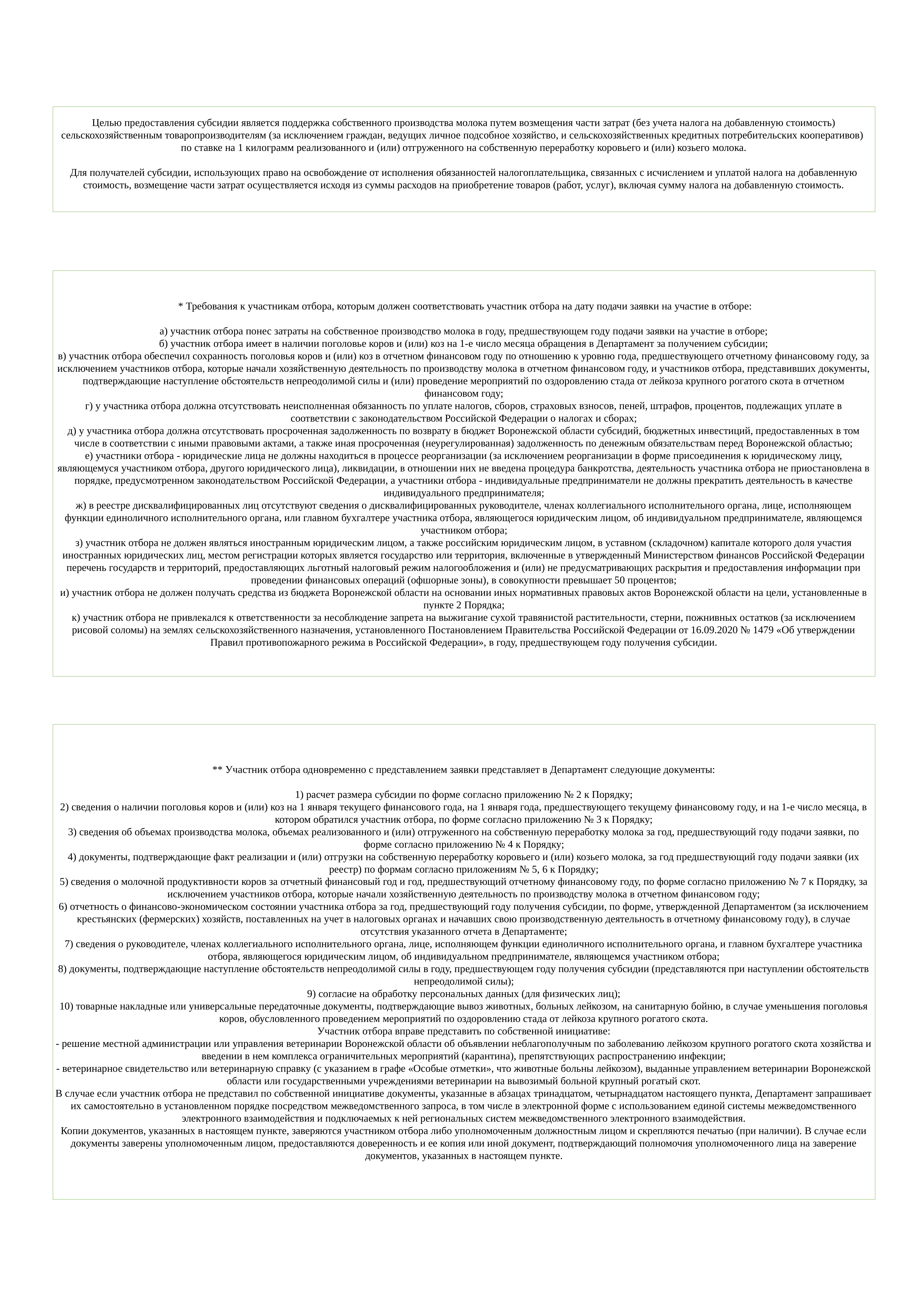

Целью предоставления субсидии является поддержка собственного производства молока путем возмещения части затрат (без учета налога на добавленную стоимость) сельскохозяйственным товаропроизводителям (за исключением граждан, ведущих личное подсобное хозяйство, и сельскохозяйственных кредитных потребительских кооперативов)
по ставке на 1 килограмм реализованного и (или) отгруженного на собственную переработку коровьего и (или) козьего молока.

Для получателей субсидии, использующих право на освобождение от исполнения обязанностей налогоплательщика, связанных с исчислением и уплатой налога на добавленную стоимость, возмещение части затрат осуществляется исходя из суммы расходов на приобретение товаров (работ, услуг), включая сумму налога на добавленную стоимость.

 * Требования к участникам отбора, которым должен соответствовать участник отбора на дату подачи заявки на участие в отборе:

а) участник отбора понес затраты на собственное производство молока в году, предшествующем году подачи заявки на участие в отборе;
б) участник отбора имеет в наличии поголовье коров и (или) коз на 1-е число месяца обращения в Департамент за получением субсидии;
в) участник отбора обеспечил сохранность поголовья коров и (или) коз в отчетном финансовом году по отношению к уровню года, предшествующего отчетному финансовому году, за исключением участников отбора, которые начали хозяйственную деятельность по производству молока в отчетном финансовом году, и участников отбора, представивших документы, подтверждающие наступление обстоятельств непреодолимой силы и (или) проведение мероприятий по оздоровлению стада от лейкоза крупного рогатого скота в отчетном финансовом году;
г) у участника отбора должна отсутствовать неисполненная обязанность по уплате налогов, сборов, страховых взносов, пеней, штрафов, процентов, подлежащих уплате в соответствии с законодательством Российской Федерации о налогах и сборах;
д) у участника отбора должна отсутствовать просроченная задолженность по возврату в бюджет Воронежской области субсидий, бюджетных инвестиций, предоставленных в том числе в соответствии с иными правовыми актами, а также иная просроченная (неурегулированная) задолженность по денежным обязательствам перед Воронежской областью;
е) участники отбора - юридические лица не должны находиться в процессе реорганизации (за исключением реорганизации в форме присоединения к юридическому лицу, являющемуся участником отбора, другого юридического лица), ликвидации, в отношении них не введена процедура банкротства, деятельность участника отбора не приостановлена в порядке, предусмотренном законодательством Российской Федерации, а участники отбора - индивидуальные предприниматели не должны прекратить деятельность в качестве индивидуального предпринимателя;
ж) в реестре дисквалифицированных лиц отсутствуют сведения о дисквалифицированных руководителе, членах коллегиального исполнительного органа, лице, исполняющем функции единоличного исполнительного органа, или главном бухгалтере участника отбора, являющегося юридическим лицом, об индивидуальном предпринимателе, являющемся участником отбора;
з) участник отбора не должен являться иностранным юридическим лицом, а также российским юридическим лицом, в уставном (складочном) капитале которого доля участия иностранных юридических лиц, местом регистрации которых является государство или территория, включенные в утвержденный Министерством финансов Российской Федерации перечень государств и территорий, предоставляющих льготный налоговый режим налогообложения и (или) не предусматривающих раскрытия и предоставления информации при проведении финансовых операций (офшорные зоны), в совокупности превышает 50 процентов;
и) участник отбора не должен получать средства из бюджета Воронежской области на основании иных нормативных правовых актов Воронежской области на цели, установленные в пункте 2 Порядка;
к) участник отбора не привлекался к ответственности за несоблюдение запрета на выжигание сухой травянистой растительности, стерни, пожнивных остатков (за исключением рисовой соломы) на землях сельскохозяйственного назначения, установленного Постановлением Правительства Российской Федерации от 16.09.2020 № 1479 «Об утверждении Правил противопожарного режима в Российской Федерации», в году, предшествующем году получения субсидии.
** Участник отбора одновременно с представлением заявки представляет в Департамент следующие документы:

1) расчет размера субсидии по форме согласно приложению № 2 к Порядку;
2) сведения о наличии поголовья коров и (или) коз на 1 января текущего финансового года, на 1 января года, предшествующего текущему финансовому году, и на 1-е число месяца, в котором обратился участник отбора, по форме согласно приложению № 3 к Порядку;
3) сведения об объемах производства молока, объемах реализованного и (или) отгруженного на собственную переработку молока за год, предшествующий году подачи заявки, по форме согласно приложению № 4 к Порядку;
4) документы, подтверждающие факт реализации и (или) отгрузки на собственную переработку коровьего и (или) козьего молока, за год предшествующий году подачи заявки (их реестр) по формам согласно приложениям № 5, 6 к Порядку;
5) сведения о молочной продуктивности коров за отчетный финансовый год и год, предшествующий отчетному финансовому году, по форме согласно приложению № 7 к Порядку, за исключением участников отбора, которые начали хозяйственную деятельность по производству молока в отчетном финансовом году;
6) отчетность о финансово-экономическом состоянии участника отбора за год, предшествующий году получения субсидии, по форме, утвержденной Департаментом (за исключением крестьянских (фермерских) хозяйств, поставленных на учет в налоговых органах и начавших свою производственную деятельность в отчетному финансовому году), в случае отсутствия указанного отчета в Департаменте;
7) сведения о руководителе, членах коллегиального исполнительного органа, лице, исполняющем функции единоличного исполнительного органа, и главном бухгалтере участника отбора, являющегося юридическим лицом, об индивидуальном предпринимателе, являющемся участником отбора;
8) документы, подтверждающие наступление обстоятельств непреодолимой силы в году, предшествующем году получения субсидии (представляются при наступлении обстоятельств непреодолимой силы);
9) согласие на обработку персональных данных (для физических лиц);
10) товарные накладные или универсальные передаточные документы, подтверждающие вывоз животных, больных лейкозом, на санитарную бойню, в случае уменьшения поголовья коров, обусловленного проведением мероприятий по оздоровлению стада от лейкоза крупного рогатого скота.
Участник отбора вправе представить по собственной инициативе:
- решение местной администрации или управления ветеринарии Воронежской области об объявлении неблагополучным по заболеванию лейкозом крупного рогатого скота хозяйства и введении в нем комплекса ограничительных мероприятий (карантина), препятствующих распространению инфекции;
- ветеринарное свидетельство или ветеринарную справку (с указанием в графе «Особые отметки», что животные больны лейкозом), выданные управлением ветеринарии Воронежской области или государственными учреждениями ветеринарии на вывозимый больной крупный рогатый скот.
В случае если участник отбора не представил по собственной инициативе документы, указанные в абзацах тринадцатом, четырнадцатом настоящего пункта, Департамент запрашивает их самостоятельно в установленном порядке посредством межведомственного запроса, в том числе в электронной форме с использованием единой системы межведомственного электронного взаимодействия и подключаемых к ней региональных систем межведомственного электронного взаимодействия.
Копии документов, указанных в настоящем пункте, заверяются участником отбора либо уполномоченным должностным лицом и скрепляются печатью (при наличии). В случае если документы заверены уполномоченным лицом, предоставляются доверенность и ее копия или иной документ, подтверждающий полномочия уполномоченного лица на заверение документов, указанных в настоящем пункте.